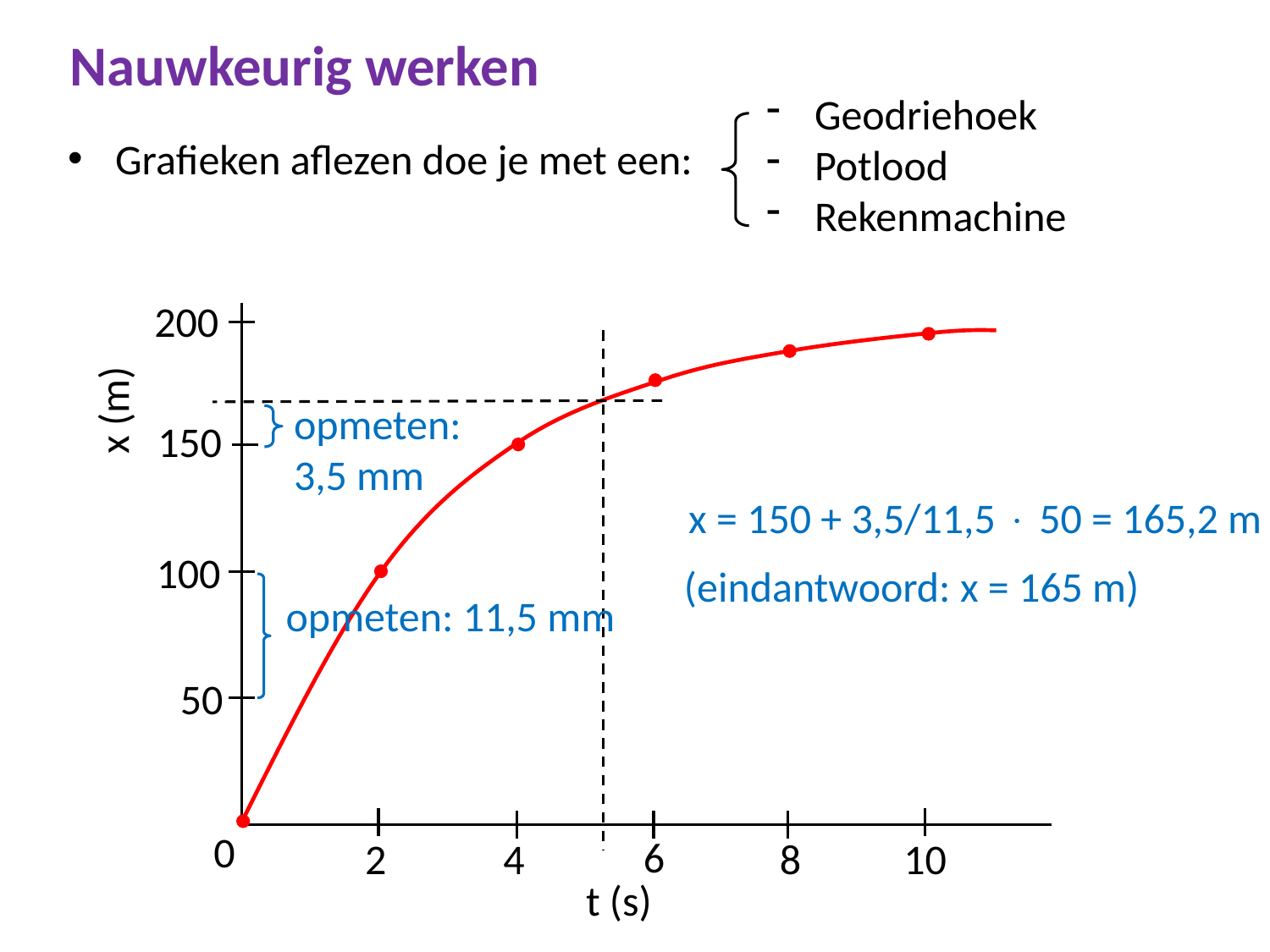

# Nauwkeurig werken
Geodriehoek
Potlood
Rekenmachine

Grafieken aflezen doe je met een:

200

x (m)
opmeten:
3,5 mm

150
x = 150 + 3,5/11,5 ⋅ 50 = 165,2 m
(eindantwoord: x = 165 m)
100

opmeten: 11,5 mm
50
0
6
2
10
8
4
t (s)